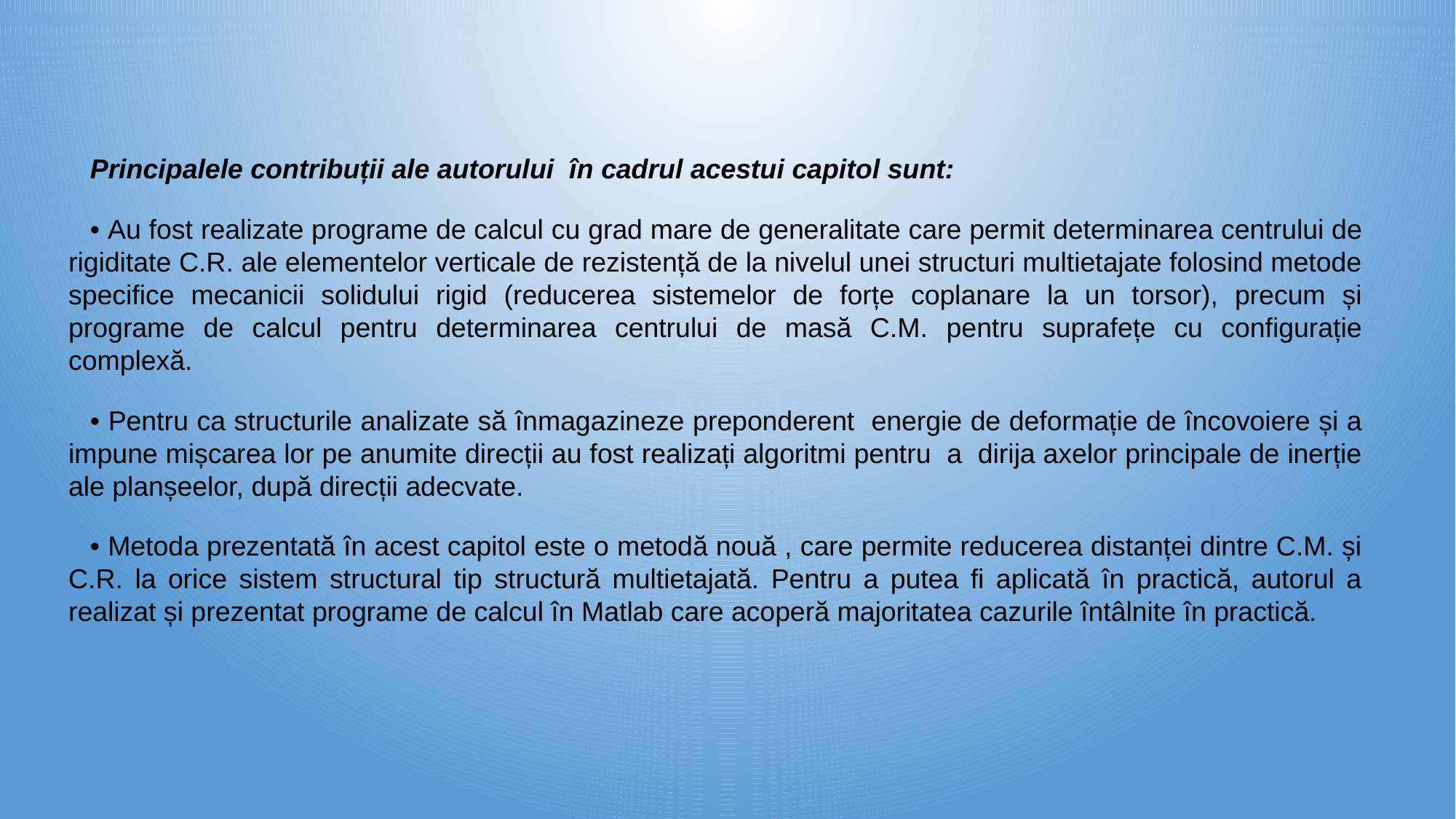

Principalele contribuții ale autorului  în cadrul acestui capitol sunt:
• Au fost realizate programe de calcul cu grad mare de generalitate care permit determinarea centrului de rigiditate C.R. ale elementelor verticale de rezistență de la nivelul unei structuri multietajate folosind metode specifice mecanicii solidului rigid (reducerea sistemelor de forțe coplanare la un torsor), precum și programe de calcul pentru determinarea centrului de masă C.M. pentru suprafețe cu configurație complexă.
• Pentru ca structurile analizate să înmagazineze preponderent  energie de deformație de încovoiere și a impune mișcarea lor pe anumite direcții au fost realizați algoritmi pentru  a  dirija axelor principale de inerție ale planșeelor, după direcții adecvate.
• Metoda prezentată în acest capitol este o metodă nouă , care permite reducerea distanței dintre C.M. și C.R. la orice sistem structural tip structură multietajată. Pentru a putea fi aplicată în practică, autorul a realizat și prezentat programe de calcul în Matlab care acoperă majoritatea cazurile întâlnite în practică.